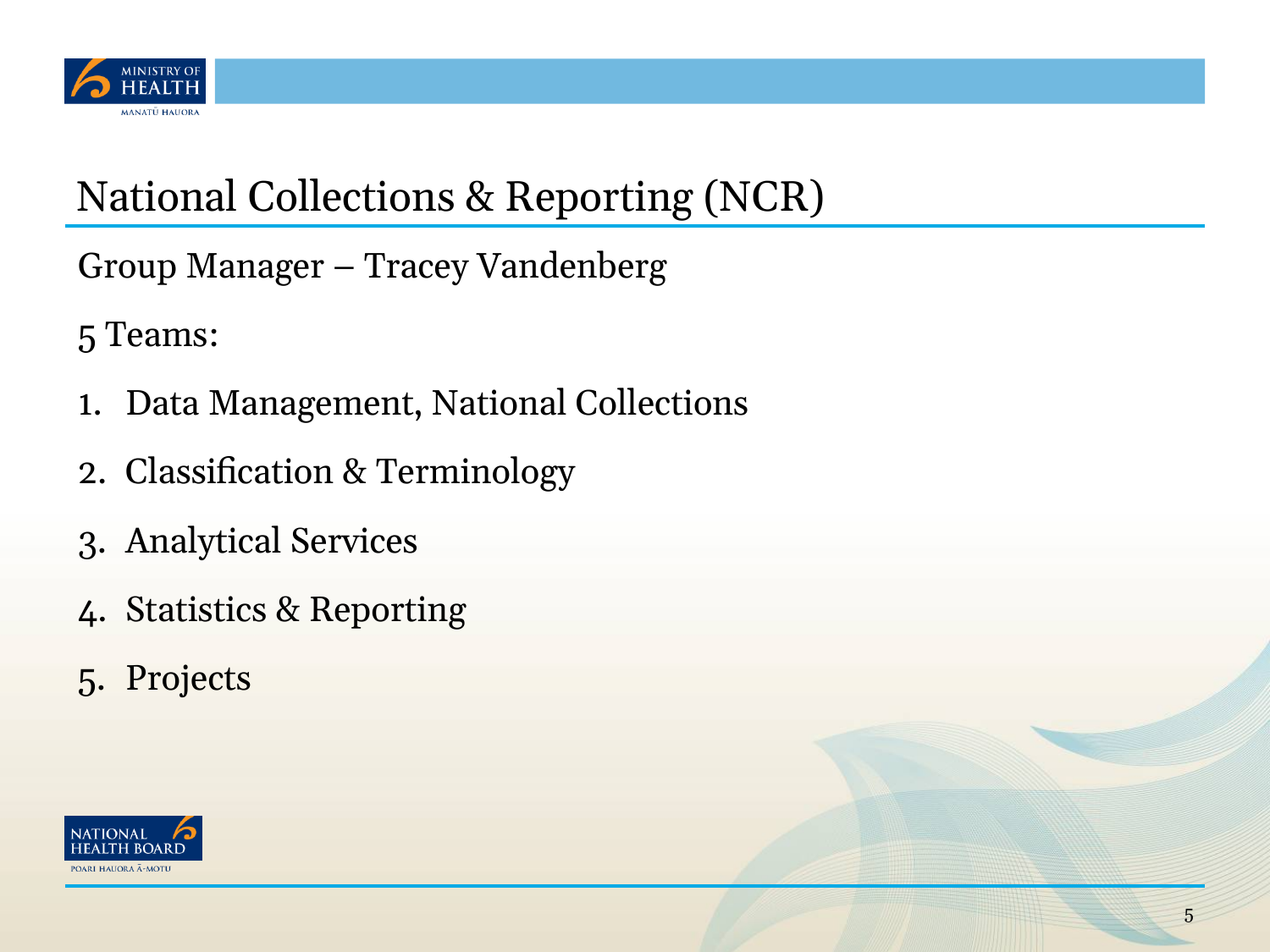

# National Collections & Reporting (NCR)
Group Manager – Tracey Vandenberg
5 Teams:
Data Management, National Collections
Classification & Terminology
Analytical Services
Statistics & Reporting
Projects
5